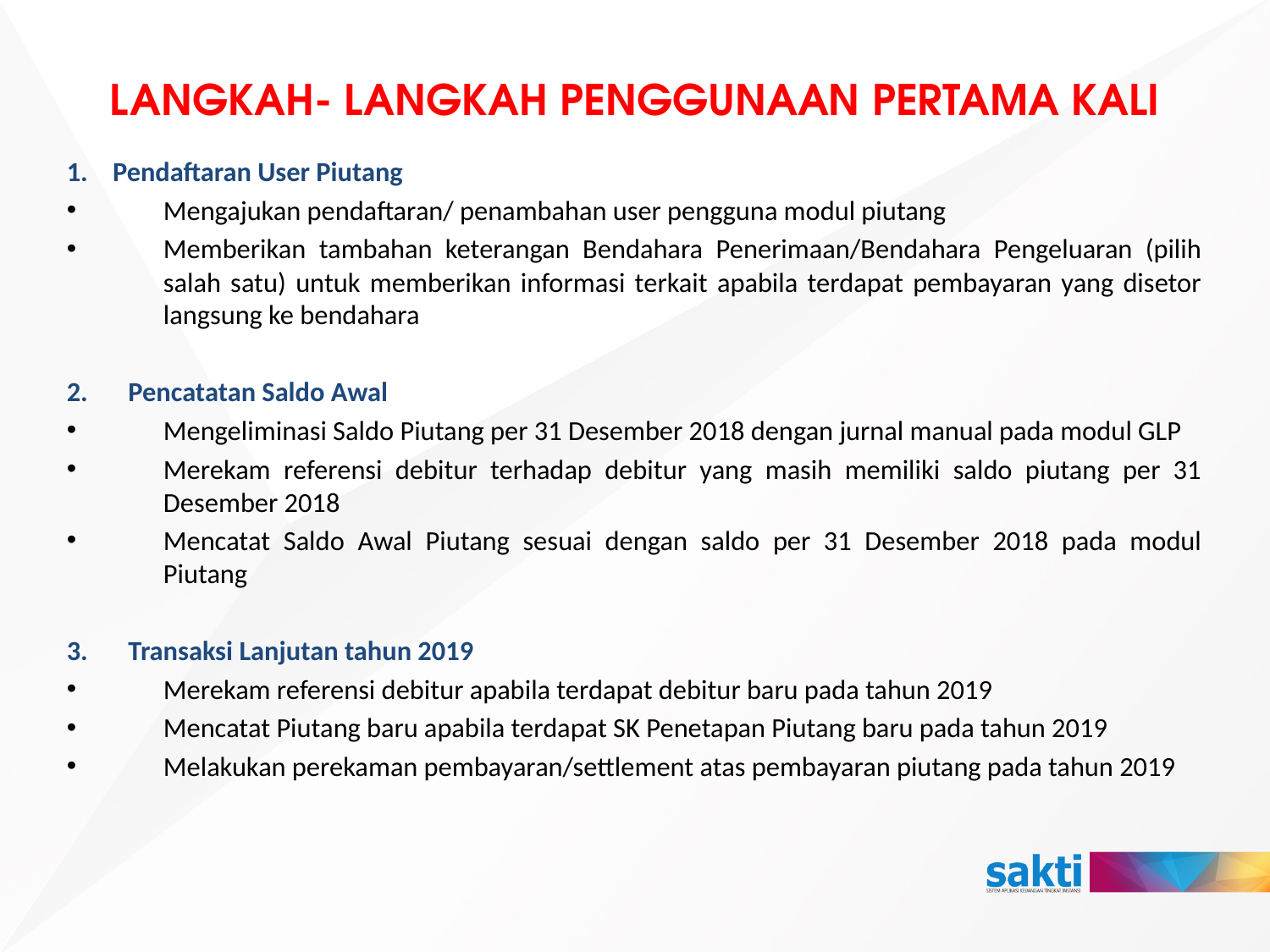

# LANGKAH- LANGKAH PENGGUNAAN PERTAMA KALI
Pendaftaran User Piutang
Mengajukan pendaftaran/ penambahan user pengguna modul piutang
Memberikan tambahan keterangan Bendahara Penerimaan/Bendahara Pengeluaran (pilih salah satu) untuk memberikan informasi terkait apabila terdapat pembayaran yang disetor langsung ke bendahara

Pencatatan Saldo Awal
Mengeliminasi Saldo Piutang per 31 Desember 2018 dengan jurnal manual pada modul GLP
Merekam referensi debitur terhadap debitur yang masih memiliki saldo piutang per 31 Desember 2018
Mencatat Saldo Awal Piutang sesuai dengan saldo per 31 Desember 2018 pada modul Piutang

Transaksi Lanjutan tahun 2019
Merekam referensi debitur apabila terdapat debitur baru pada tahun 2019
Mencatat Piutang baru apabila terdapat SK Penetapan Piutang baru pada tahun 2019
Melakukan perekaman pembayaran/settlement atas pembayaran piutang pada tahun 2019